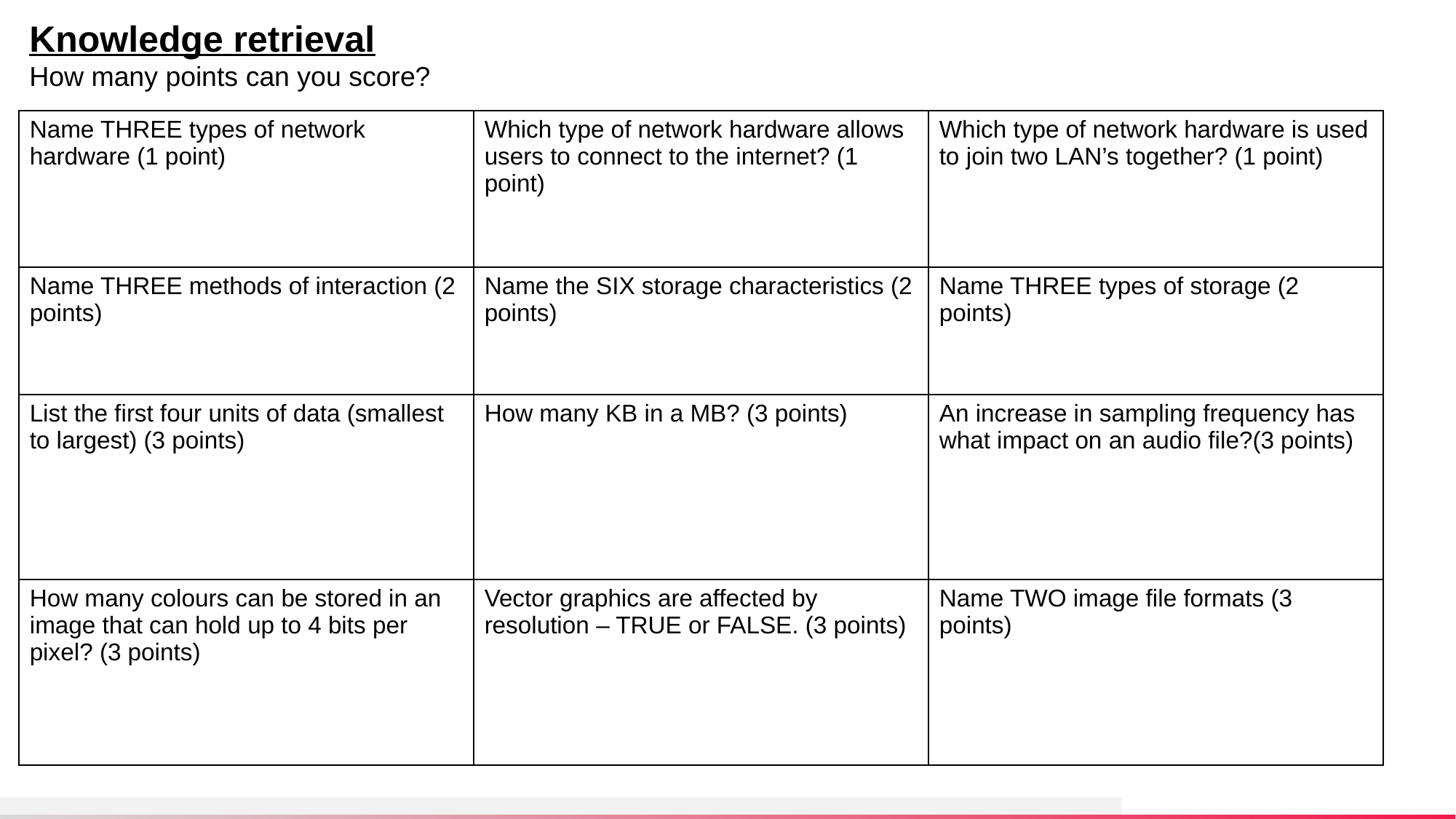

Knowledge retrieval
How many points can you score?
| Name THREE types of network hardware (1 point) | Which type of network hardware allows users to connect to the internet? (1 point) | Which type of network hardware is used to join two LAN’s together? (1 point) |
| --- | --- | --- |
| Name THREE methods of interaction (2 points) | Name the SIX storage characteristics (2 points) | Name THREE types of storage (2 points) |
| List the first four units of data (smallest to largest) (3 points) | How many KB in a MB? (3 points) | An increase in sampling frequency has what impact on an audio file?(3 points) |
| How many colours can be stored in an image that can hold up to 4 bits per pixel? (3 points) | Vector graphics are affected by resolution – TRUE or FALSE. (3 points) | Name TWO image file formats (3 points) |